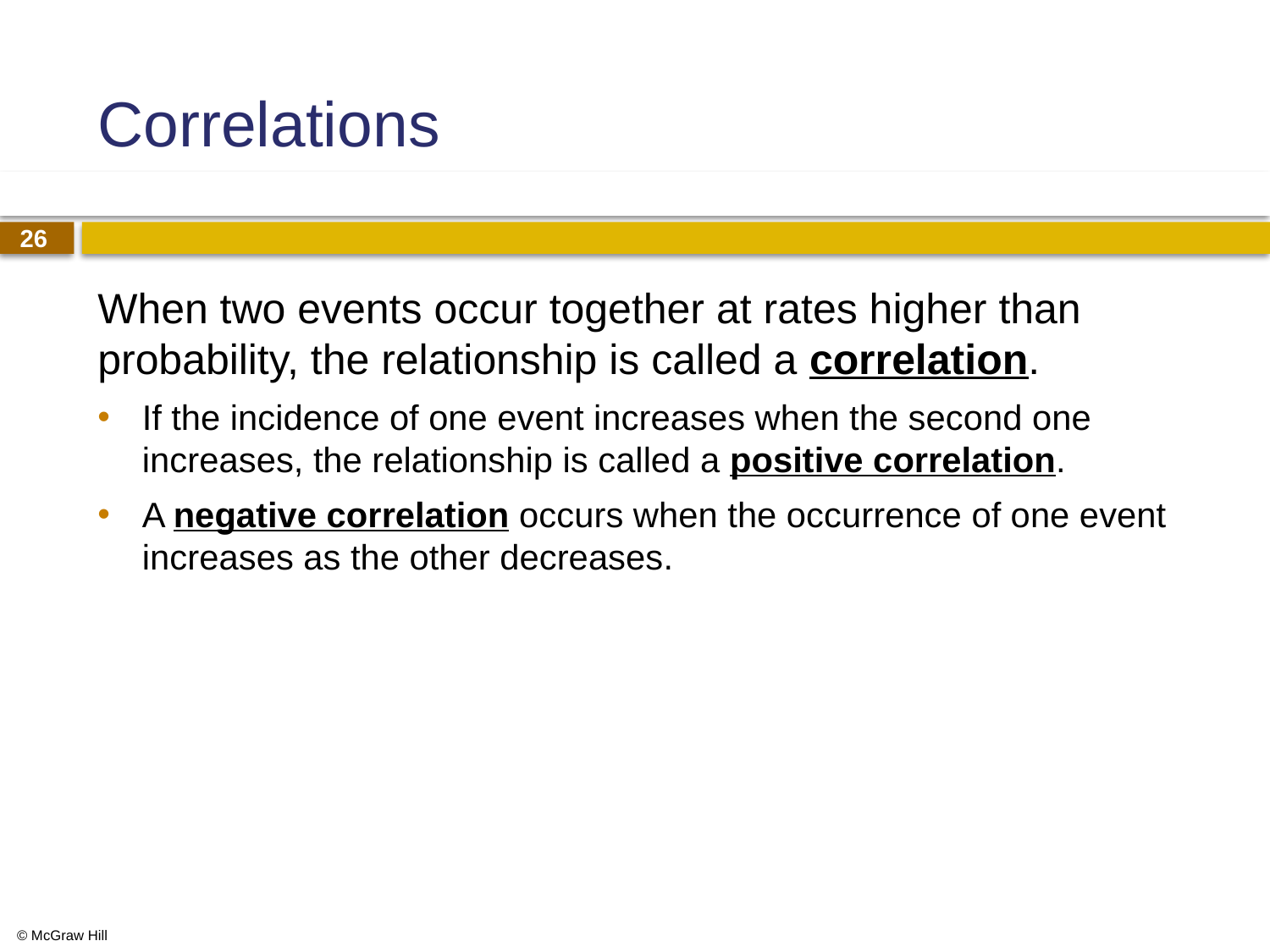

# Correlations
When two events occur together at rates higher than probability, the relationship is called a correlation.
If the incidence of one event increases when the second one increases, the relationship is called a positive correlation.
A negative correlation occurs when the occurrence of one event increases as the other decreases.